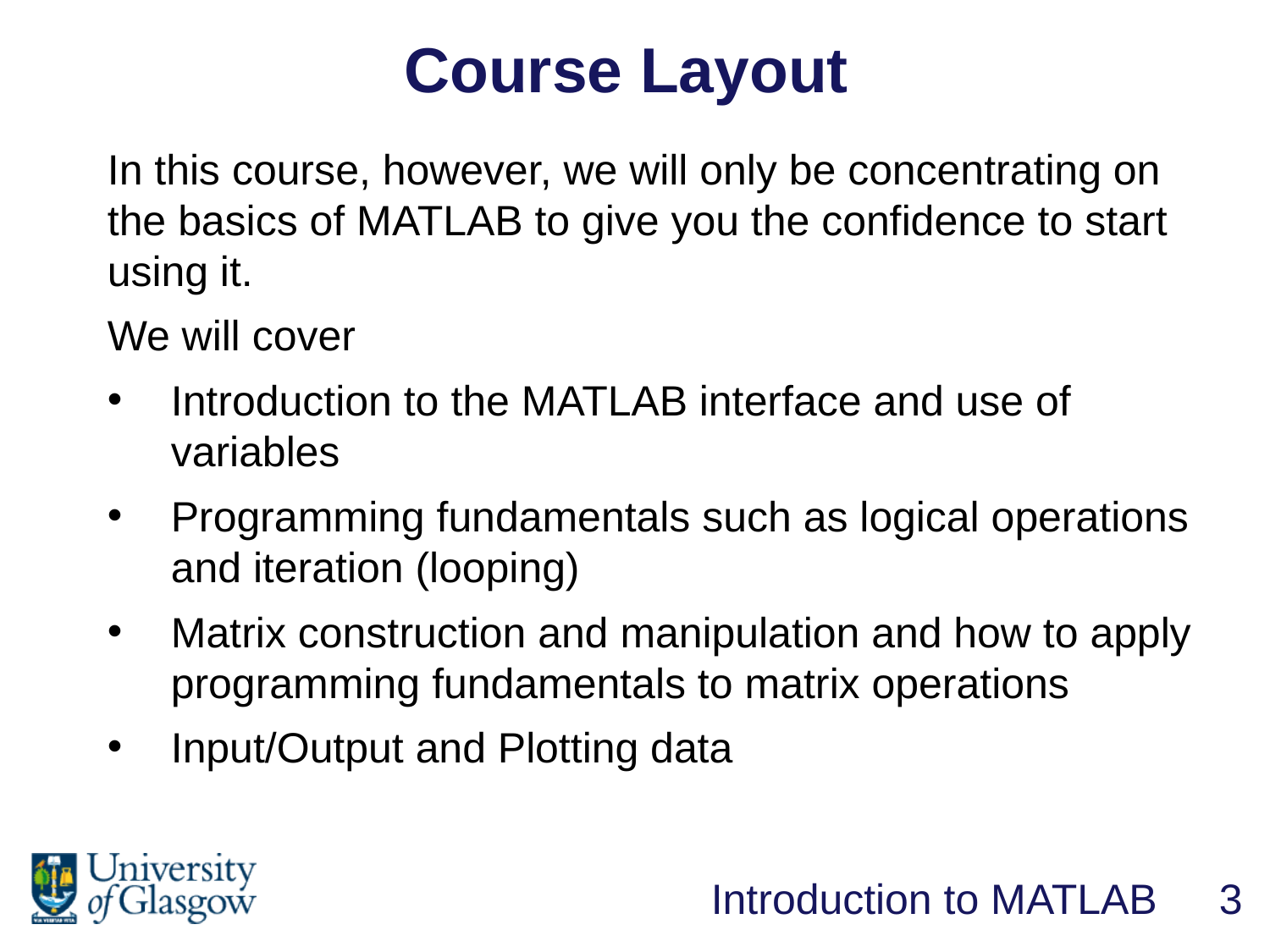

Course Layout
In this course, however, we will only be concentrating on the basics of MATLAB to give you the confidence to start using it.
We will cover
Introduction to the MATLAB interface and use of variables
Programming fundamentals such as logical operations and iteration (looping)
Matrix construction and manipulation and how to apply programming fundamentals to matrix operations
Input/Output and Plotting data